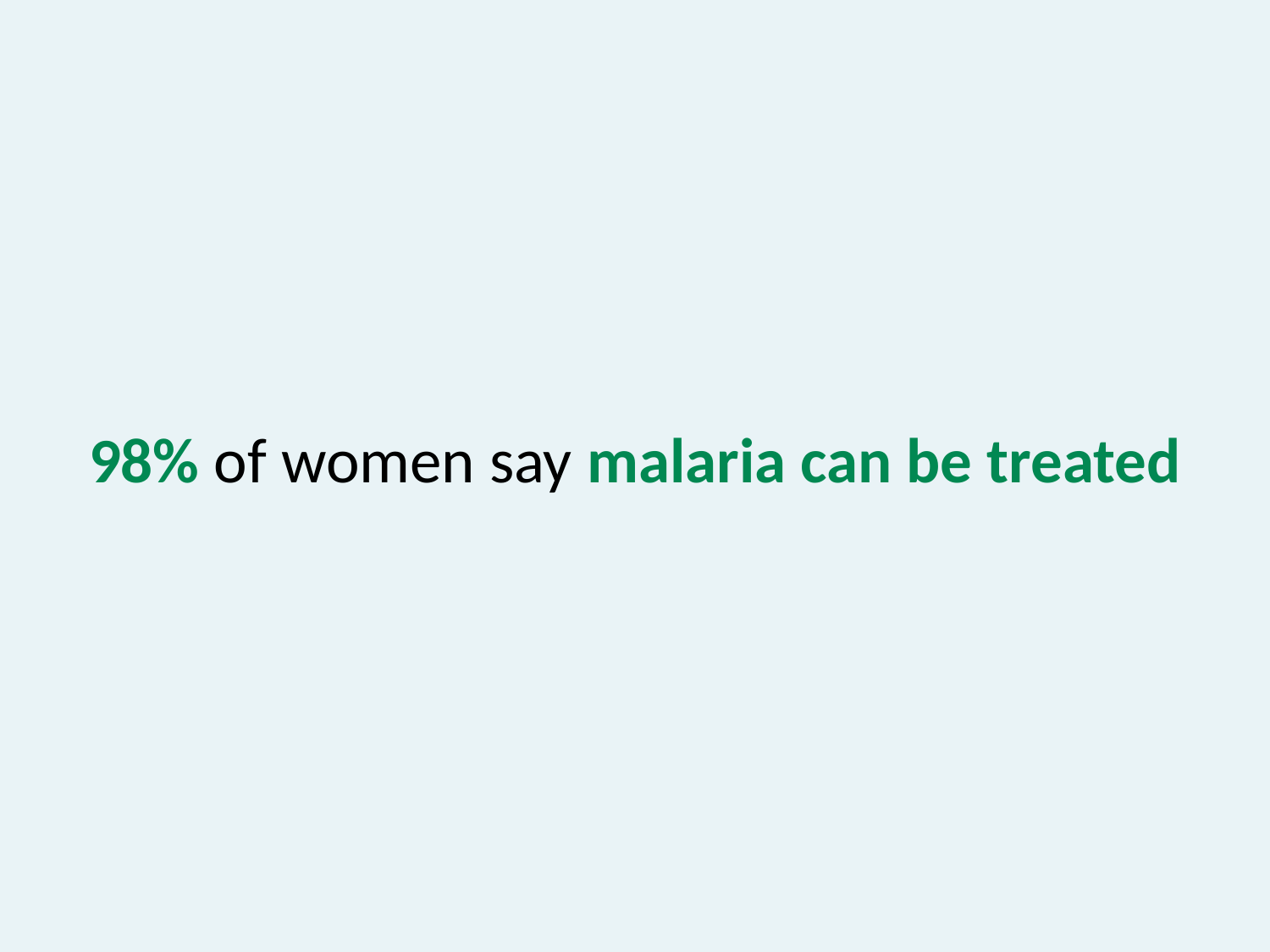

98% of women say malaria can be treated